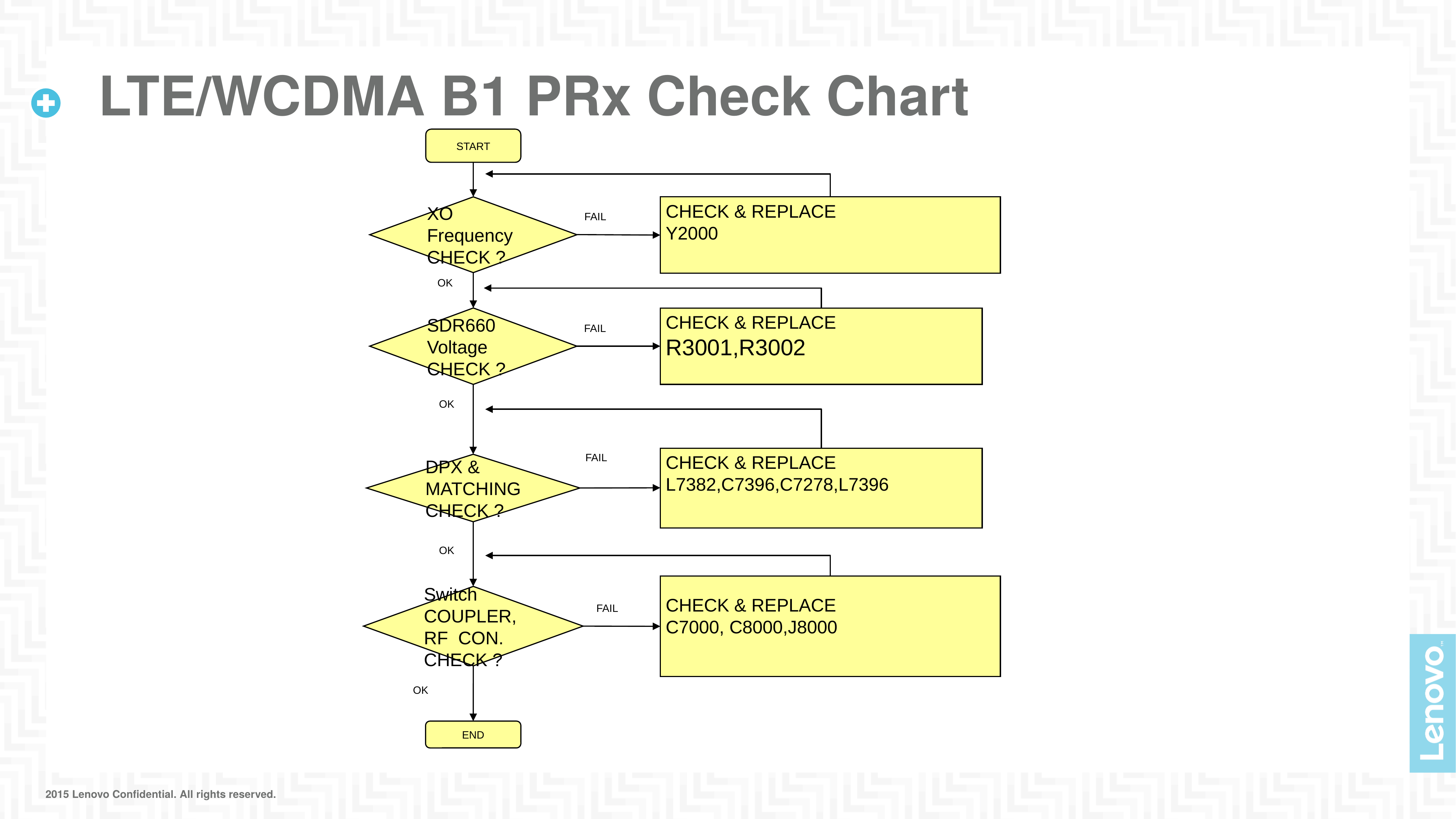

# LTE/WCDMA B1 PRx Check Chart
START

XO Frequency
CHECK ?

CHECK & REPLACE
Y2000
FAIL
OK

SDR660 Voltage CHECK ?

CHECK & REPLACE
R3001,R3002

FAIL
OK
FAIL
CHECK & REPLACE
L7382,C7396,C7278,L7396

DPX &  MATCHING CHECK ?
OK
CHECK & REPLACE
C7000, C8000,J8000

Switch COUPLER,
RF  CON. CHECK ?
FAIL
OK
OK
END